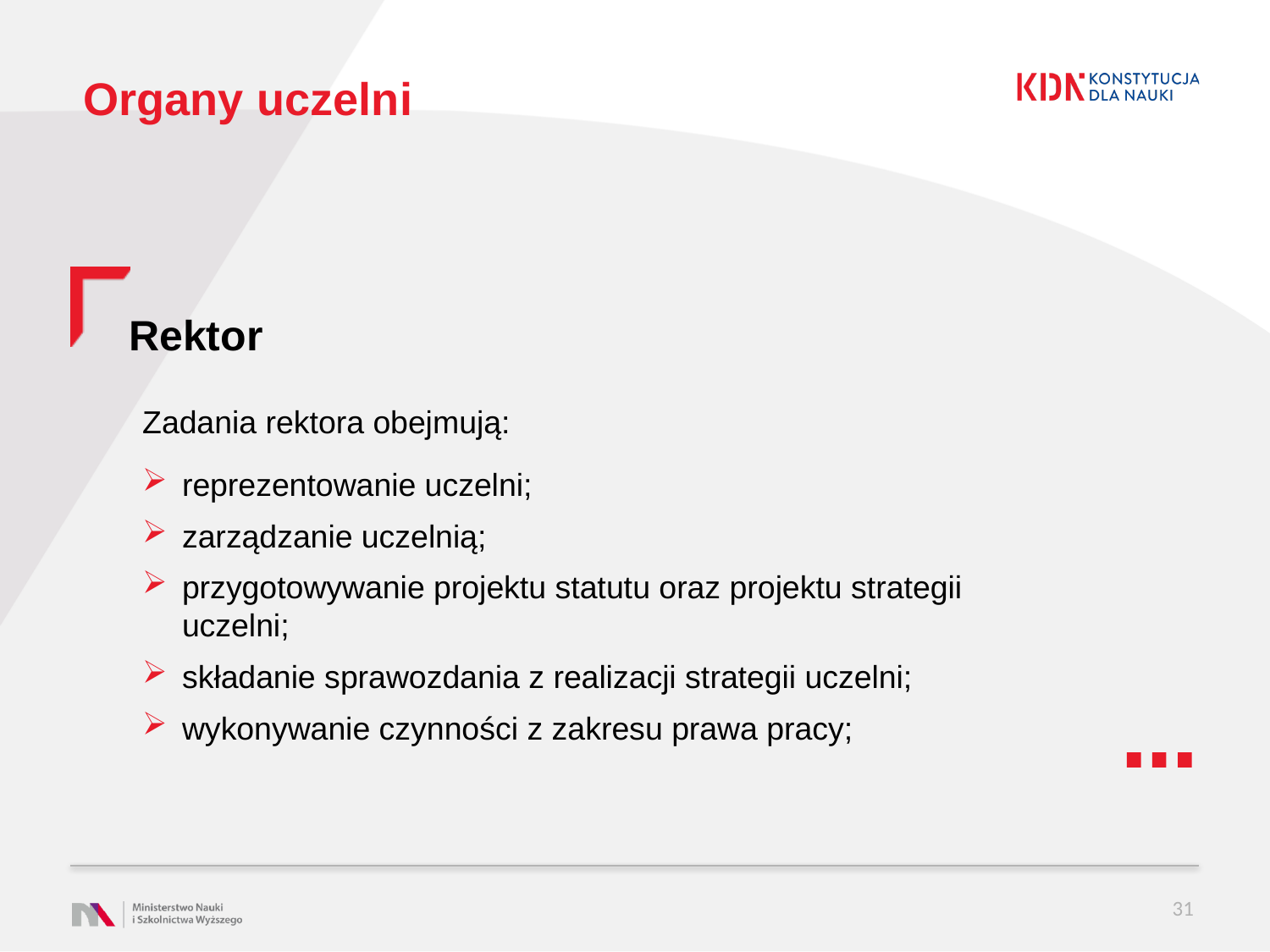

# Organy uczelni
Rektor
Zadania rektora obejmują:
reprezentowanie uczelni;
zarządzanie uczelnią;
przygotowywanie projektu statutu oraz projektu strategii uczelni;
składanie sprawozdania z realizacji strategii uczelni;
wykonywanie czynności z zakresu prawa pracy;
31